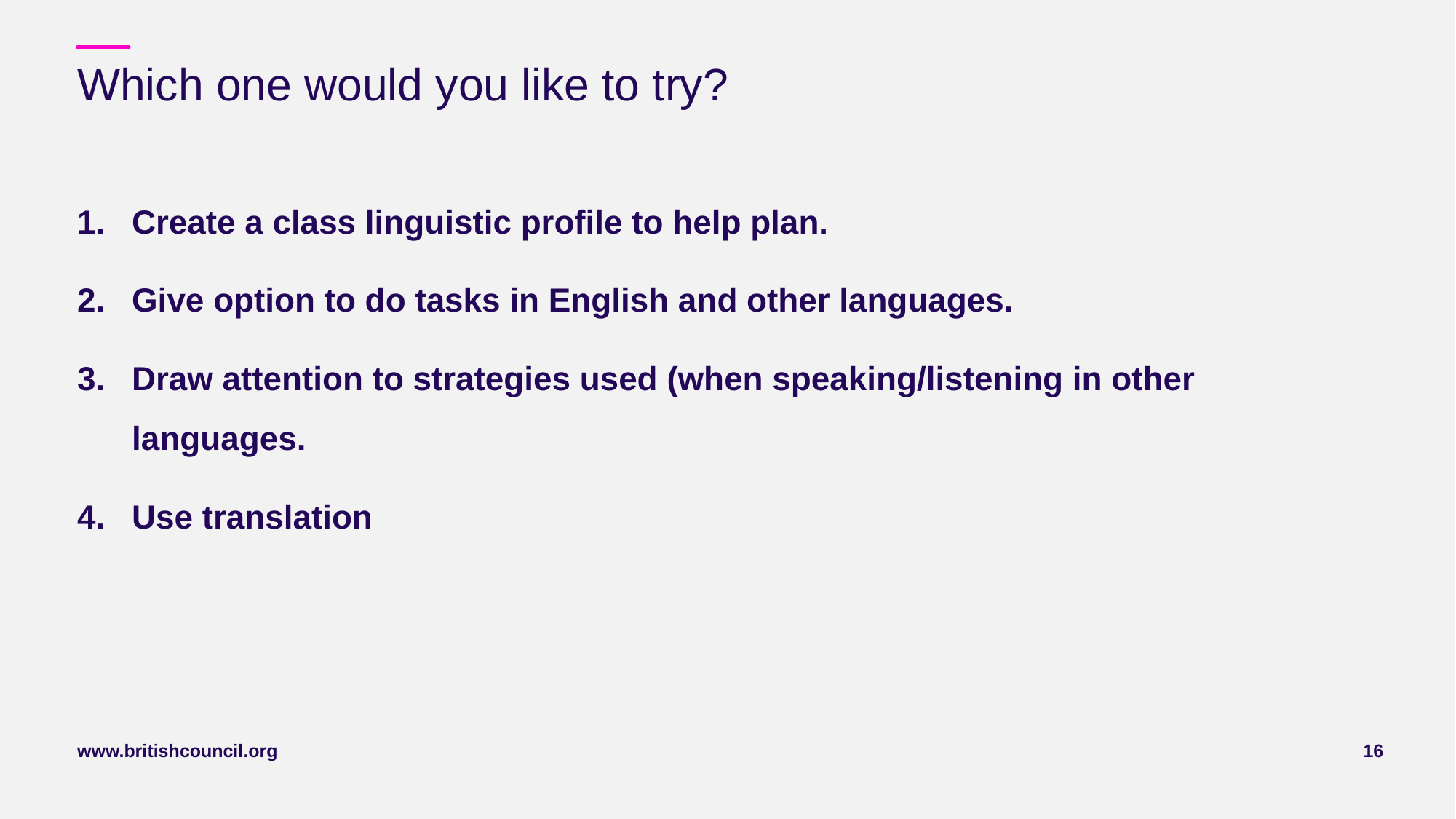

# Which one would you like to try?
Create a class linguistic profile to help plan.
Give option to do tasks in English and other languages.
Draw attention to strategies used (when speaking/listening in other languages.
Use translation
16